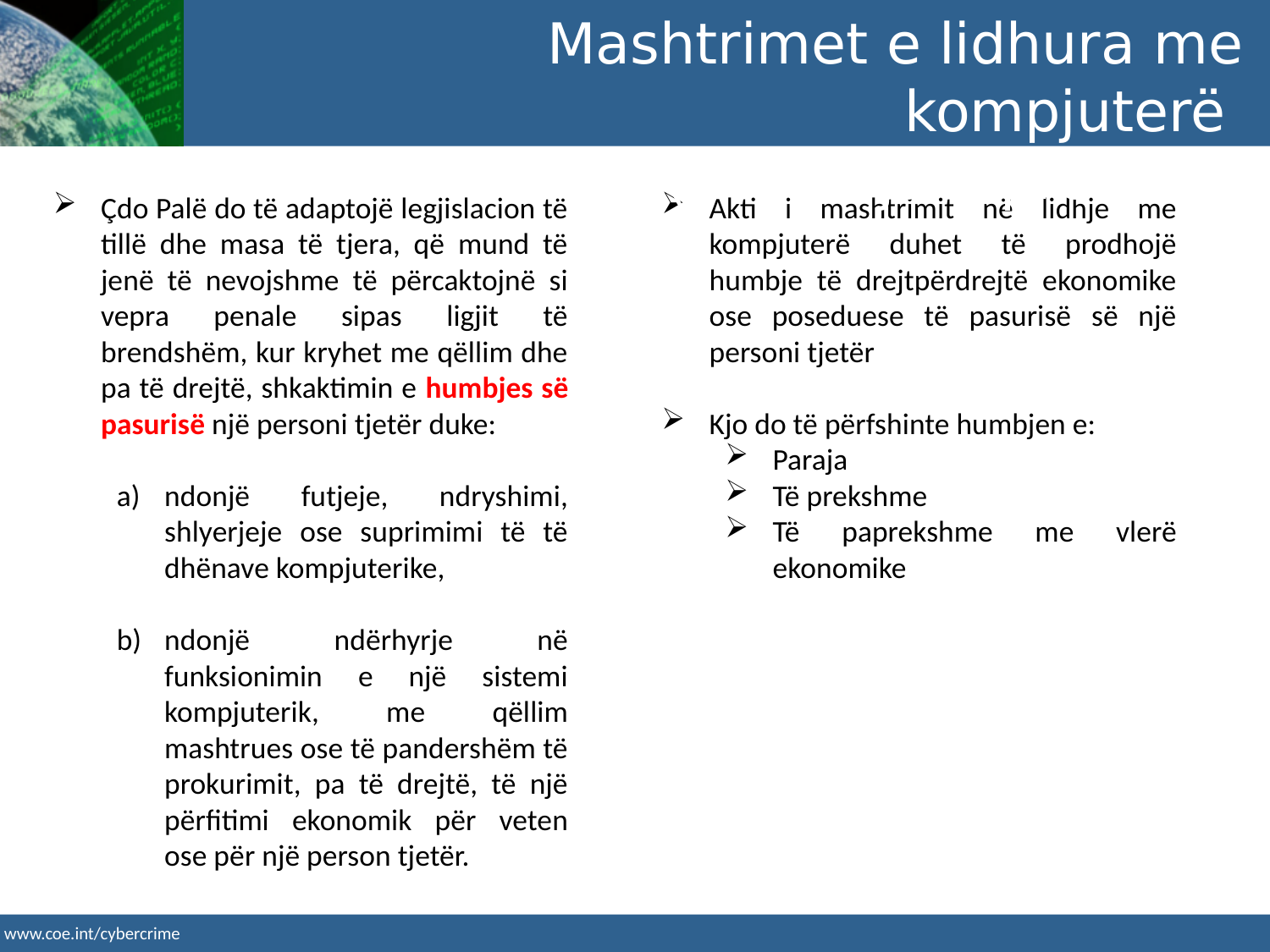

Mashtrimet e lidhura me kompjuterë
(“humbja e pronës”)
Çdo Palë do të adaptojë legjislacion të tillë dhe masa të tjera, që mund të jenë të nevojshme të përcaktojnë si vepra penale sipas ligjit të brendshëm, kur kryhet me qëllim dhe pa të drejtë, shkaktimin e humbjes së pasurisë një personi tjetër duke:

ndonjë futjeje, ndryshimi, shlyerjeje ose suprimimi të të dhënave kompjuterike,

ndonjë ndërhyrje në funksionimin e një sistemi kompjuterik, me qëllim mashtrues ose të pandershëm të prokurimit, pa të drejtë, të një përfitimi ekonomik për veten ose për një person tjetër.
Akti i mashtrimit në lidhje me kompjuterë duhet të prodhojë humbje të drejtpërdrejtë ekonomike ose poseduese të pasurisë së një personi tjetër

Kjo do të përfshinte humbjen e:
Paraja
Të prekshme
Të paprekshme me vlerë ekonomike